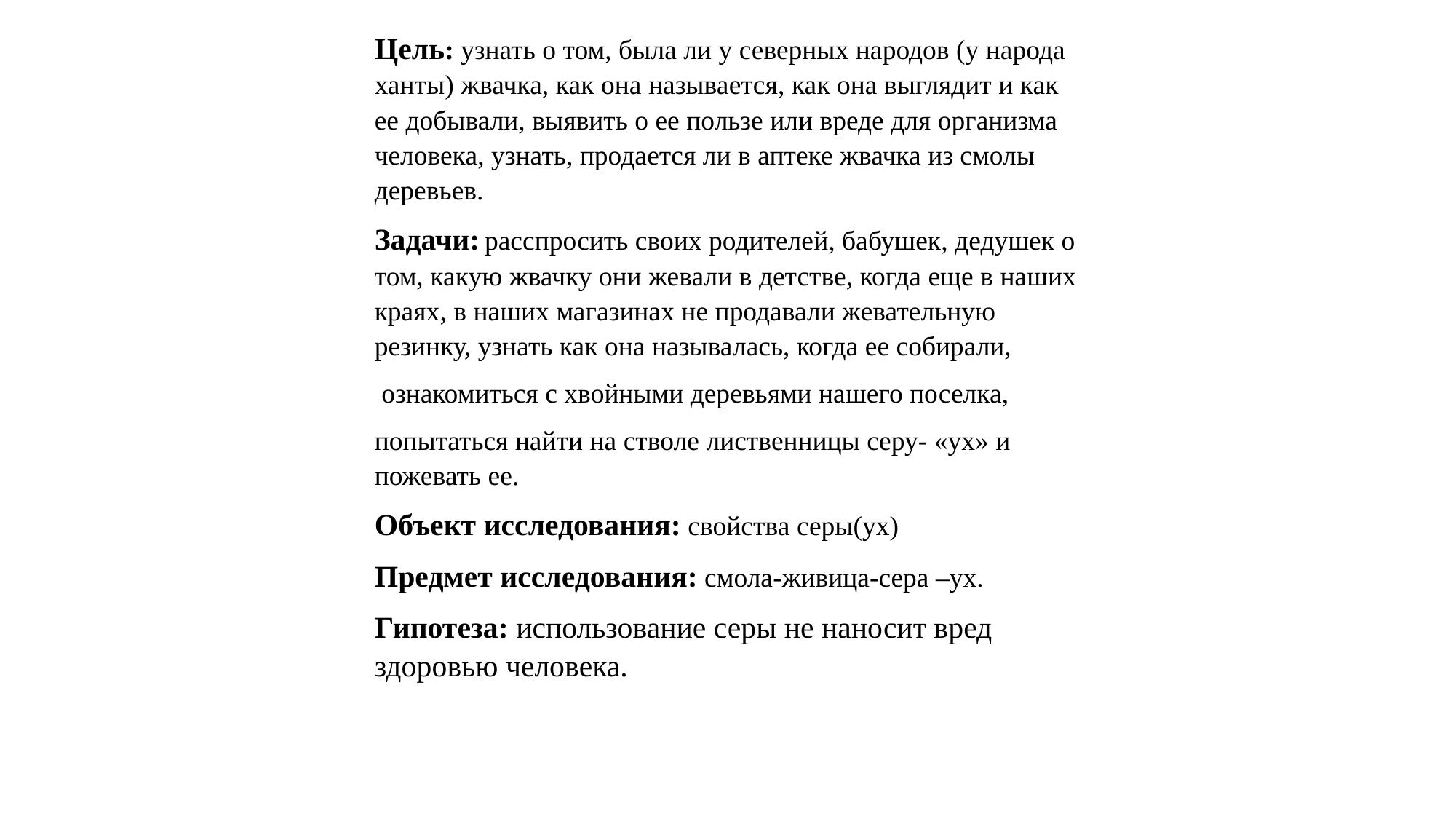

Цель: узнать о том, была ли у северных народов (у народа ханты) жвачка, как она называется, как она выглядит и как ее добывали, выявить о ее пользе или вреде для организма человека, узнать, продается ли в аптеке жвачка из смолы деревьев.
Задачи: расспросить своих родителей, бабушек, дедушек о том, какую жвачку они жевали в детстве, когда еще в наших краях, в наших магазинах не продавали жевательную резинку, узнать как она называлась, когда ее собирали,
 ознакомиться с хвойными деревьями нашего поселка,
попытаться найти на стволе лиственницы серу- «ух» и пожевать ее.
Объект исследования: свойства серы(ух)
Предмет исследования: смола-живица-сера –ух.
Гипотеза: использование серы не наносит вред здоровью человека.